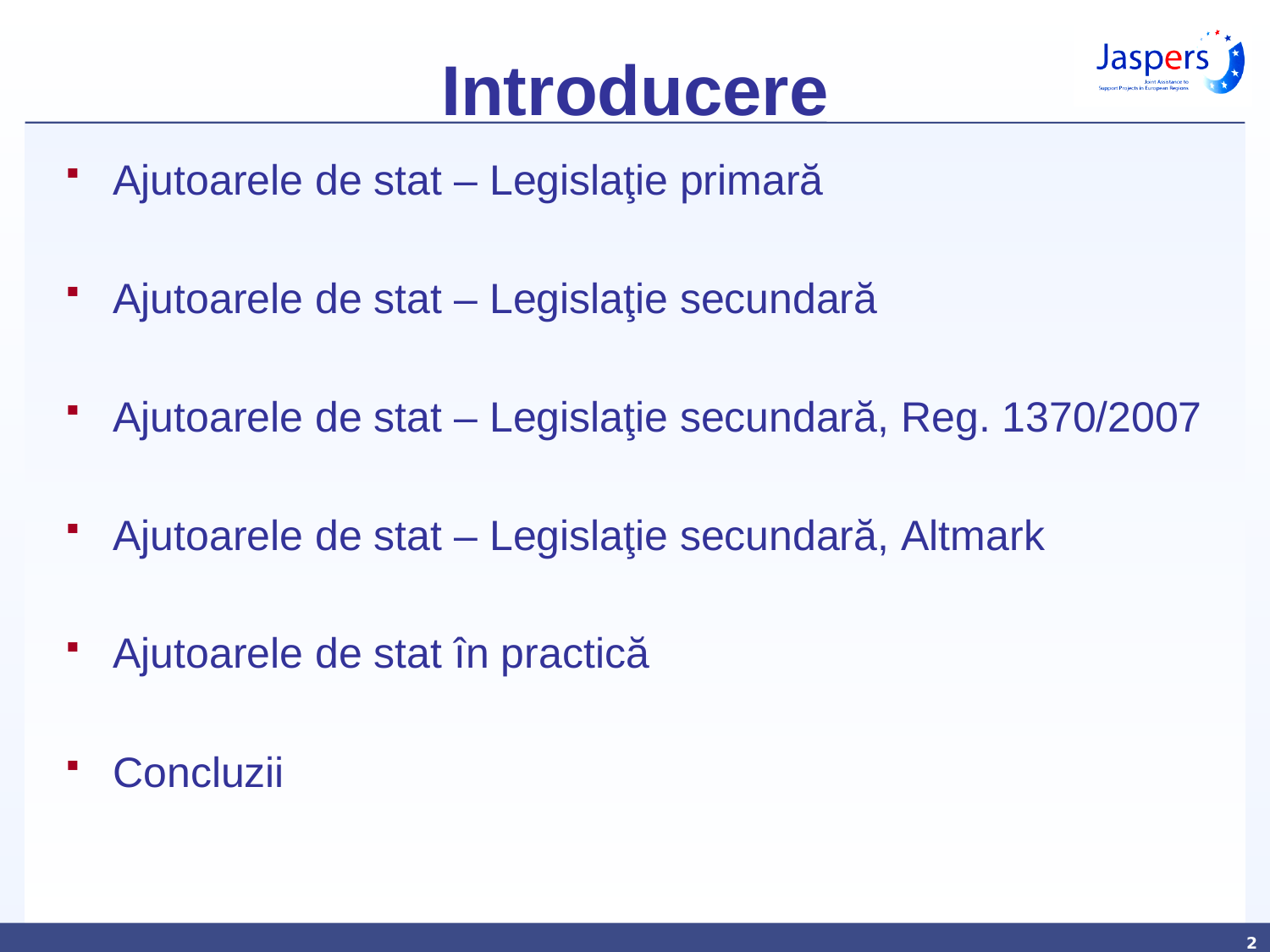

# Introducere
Ajutoarele de stat – Legislaţie primară

Ajutoarele de stat – Legislaţie secundară

Ajutoarele de stat – Legislaţie secundară, Reg. 1370/2007

Ajutoarele de stat – Legislaţie secundară, Altmark

Ajutoarele de stat în practică

Concluzii

2